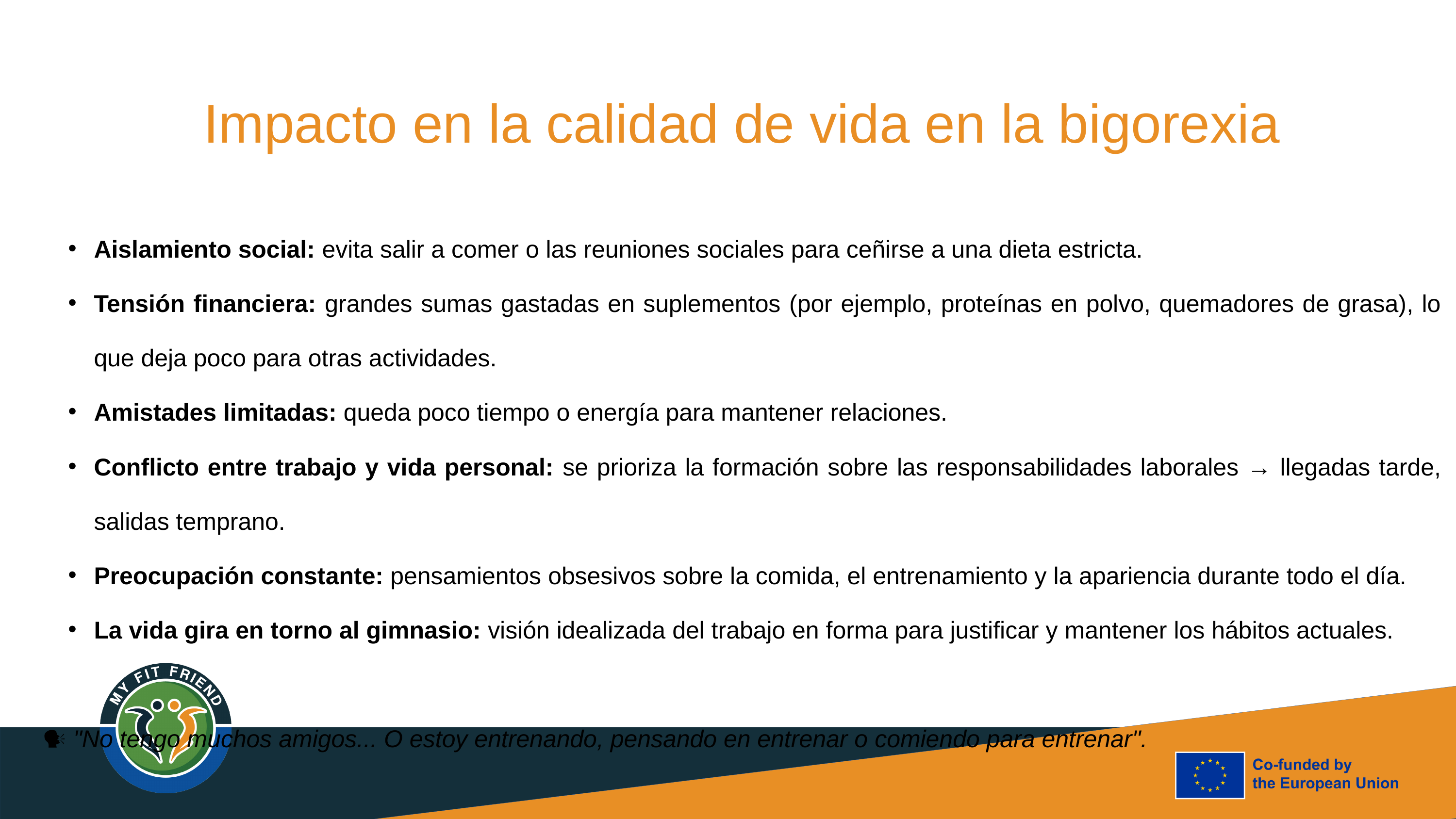

Impacto en la calidad de vida en la bigorexia

Aislamiento social: evita salir a comer o las reuniones sociales para ceñirse a una dieta estricta.
Tensión financiera: grandes sumas gastadas en suplementos (por ejemplo, proteínas en polvo, quemadores de grasa), lo que deja poco para otras actividades.
Amistades limitadas: queda poco tiempo o energía para mantener relaciones.
Conflicto entre trabajo y vida personal: se prioriza la formación sobre las responsabilidades laborales → llegadas tarde, salidas temprano.
Preocupación constante: pensamientos obsesivos sobre la comida, el entrenamiento y la apariencia durante todo el día.
La vida gira en torno al gimnasio: visión idealizada del trabajo en forma para justificar y mantener los hábitos actuales.

🗣 "No tengo muchos amigos... O estoy entrenando, pensando en entrenar o comiendo para entrenar".